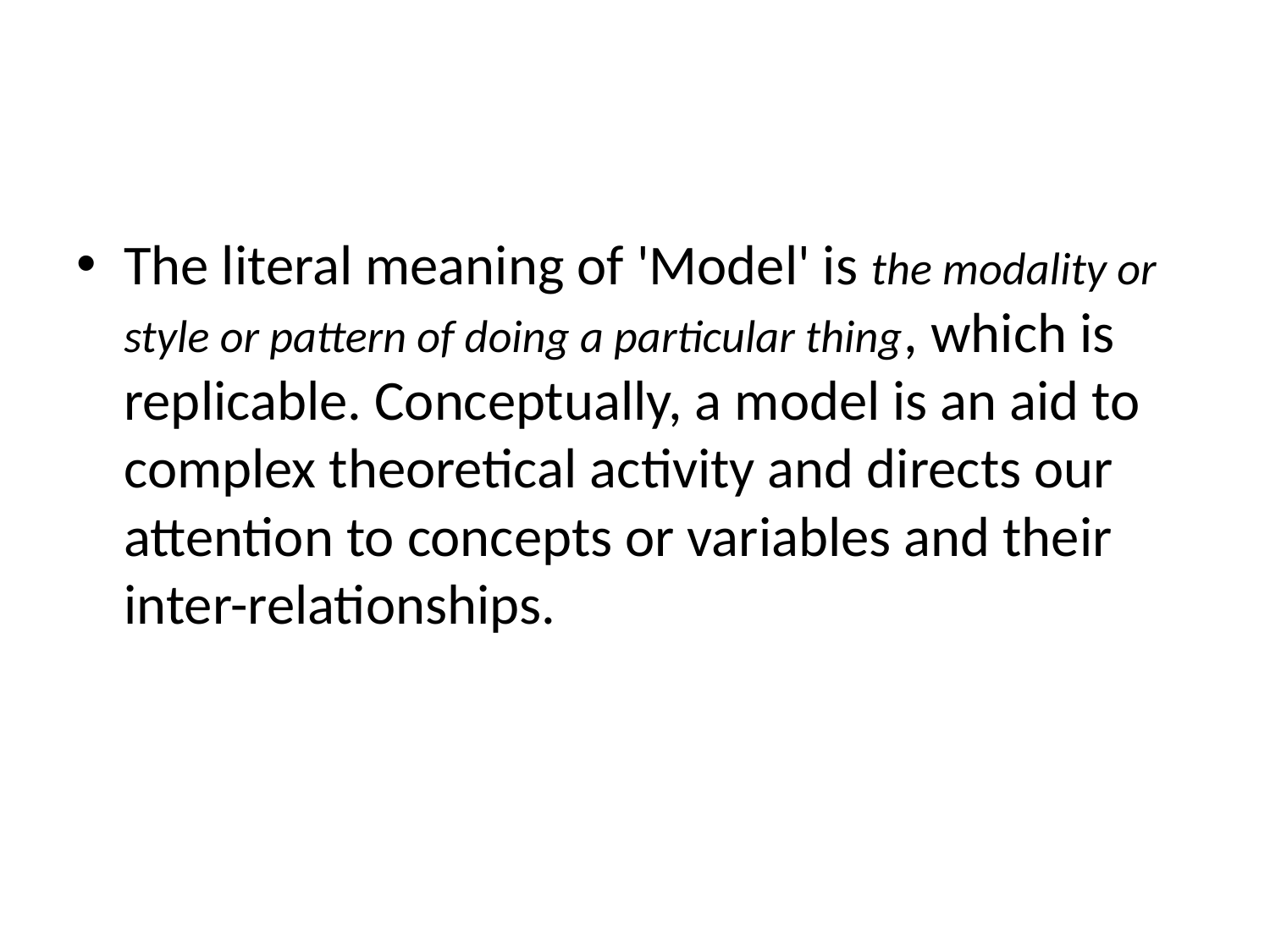

The literal meaning of 'Model' is the modality or style or pattern of doing a particular thing, which is replicable. Conceptually, a model is an aid to complex theoretical activity and directs our attention to concepts or variables and their inter-relationships.